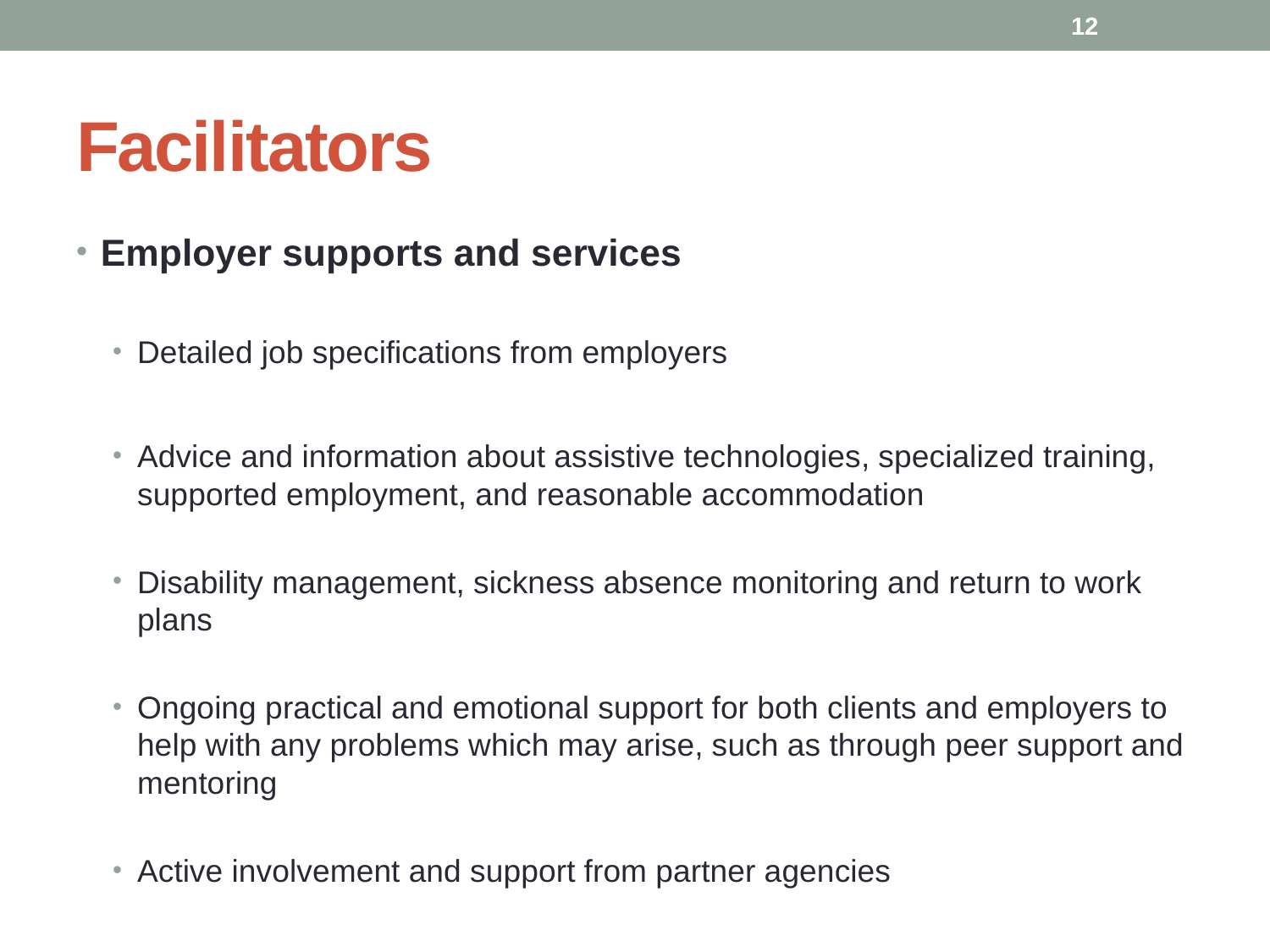

12
# Facilitators
Employer supports and services

Detailed job specifications from employers

Advice and information about assistive technologies, specialized training, supported employment, and reasonable accommodation

Disability management, sickness absence monitoring and return to work plans

Ongoing practical and emotional support for both clients and employers to help with any problems which may arise, such as through peer support and mentoring

Active involvement and support from partner agencies